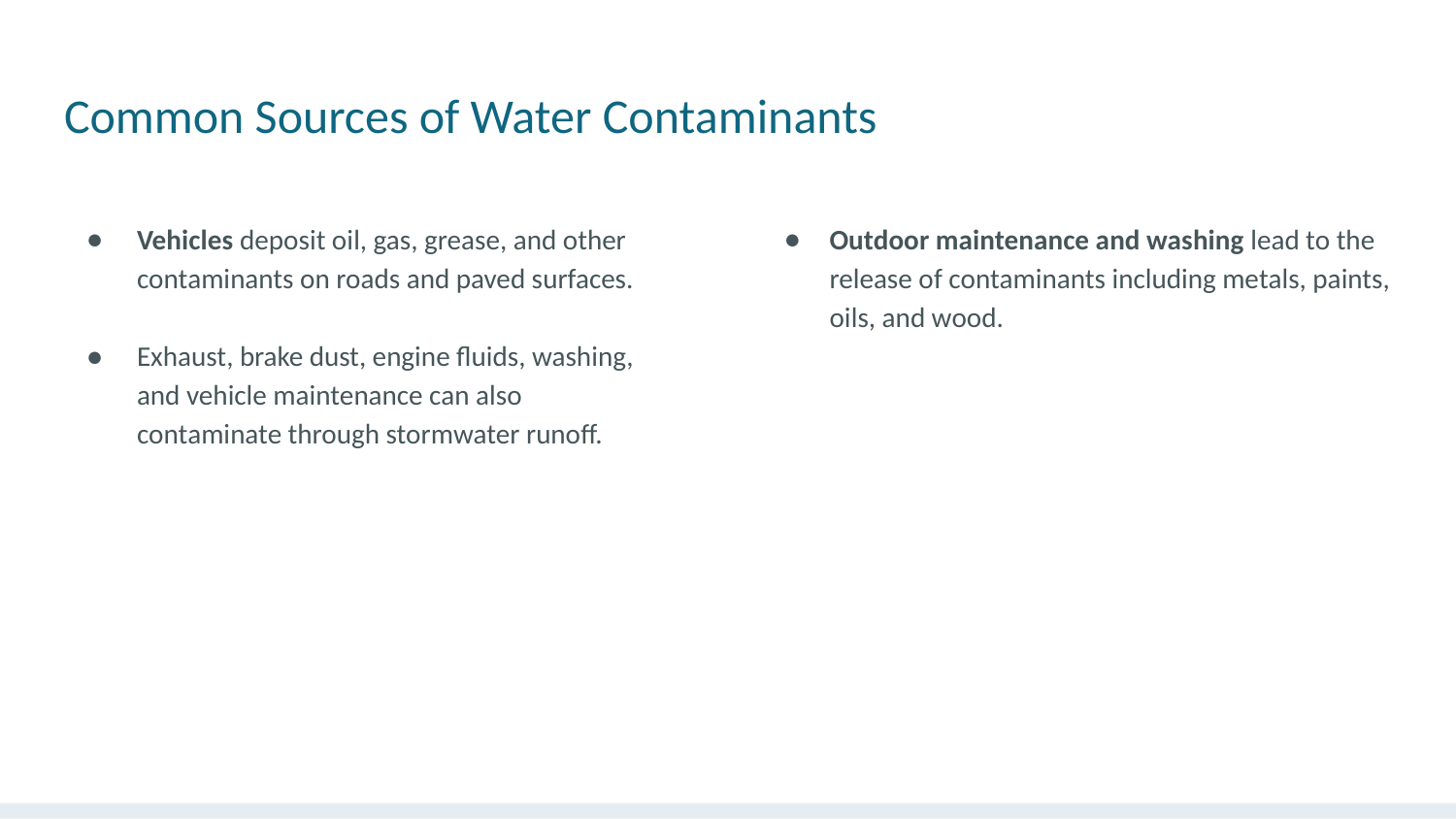

# Common Sources of Water Contaminants
Vehicles deposit oil, gas, grease, and other contaminants on roads and paved surfaces.

Exhaust, brake dust, engine fluids, washing, and vehicle maintenance can also contaminate through stormwater runoff.
Outdoor maintenance and washing lead to the release of contaminants including metals, paints, oils, and wood.